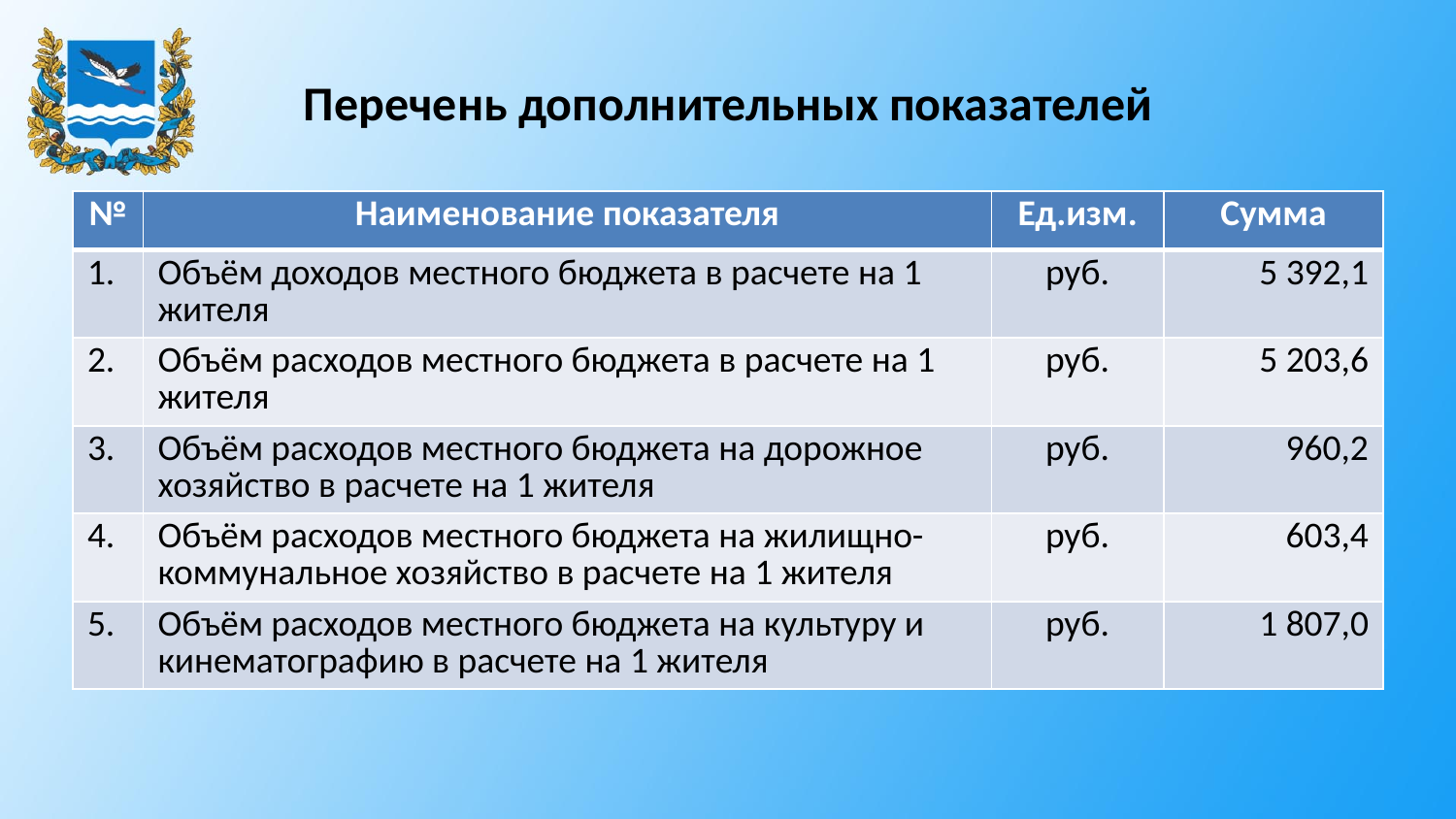

# Перечень дополнительных показателей
| № | Наименование показателя | Ед.изм. | Сумма |
| --- | --- | --- | --- |
| 1. | Объём доходов местного бюджета в расчете на 1 жителя | руб. | 5 392,1 |
| 2. | Объём расходов местного бюджета в расчете на 1 жителя | руб. | 5 203,6 |
| 3. | Объём расходов местного бюджета на дорожное хозяйство в расчете на 1 жителя | руб. | 960,2 |
| 4. | Объём расходов местного бюджета на жилищно-коммунальное хозяйство в расчете на 1 жителя | руб. | 603,4 |
| 5. | Объём расходов местного бюджета на культуру и кинематографию в расчете на 1 жителя | руб. | 1 807,0 |